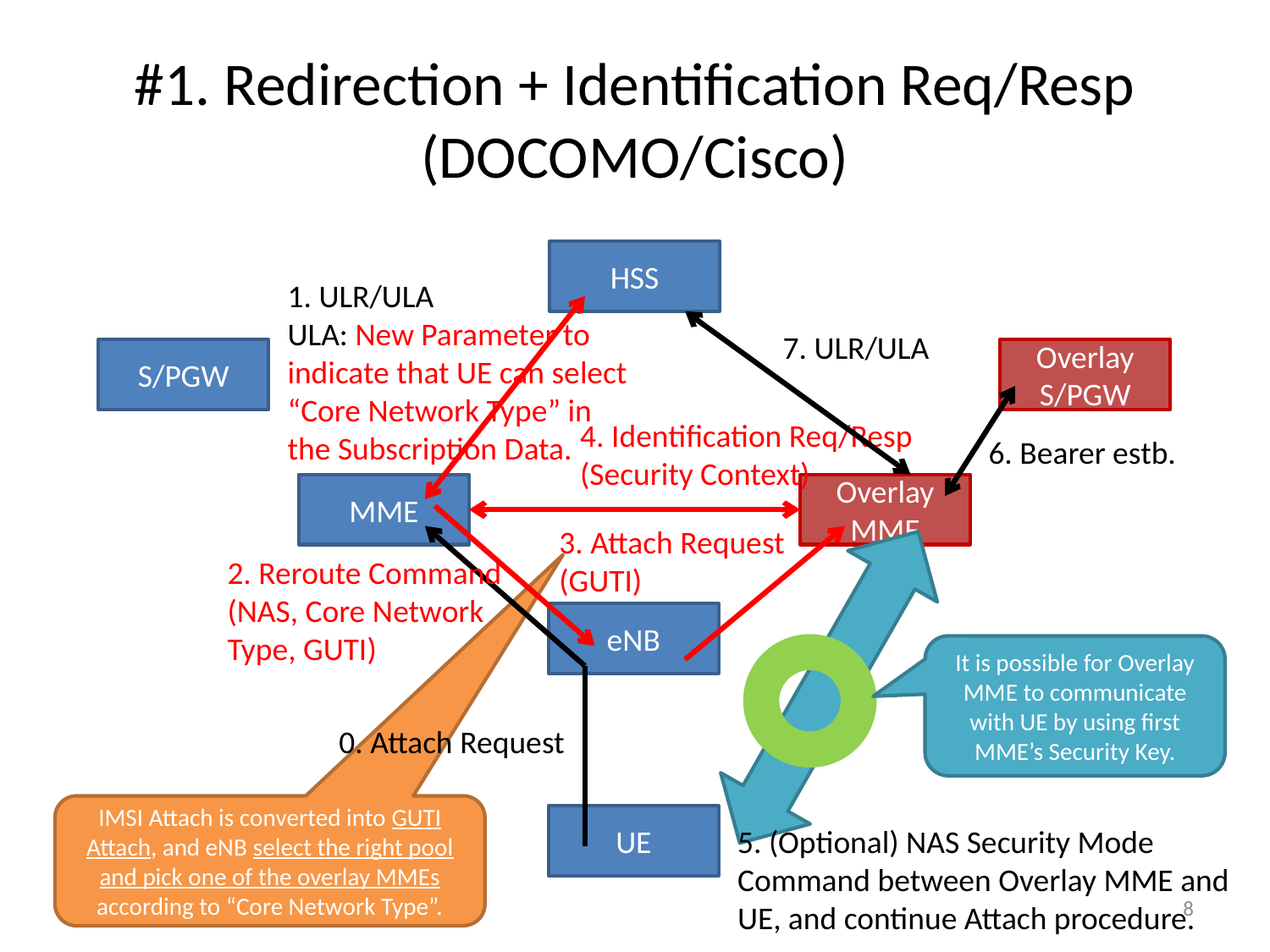

# #1. Redirection + Identification Req/Resp (DOCOMO/Cisco)
HSS
1. ULR/ULA
ULA: New Parameter to
indicate that UE can select “Core Network Type” in the Subscription Data.
7. ULR/ULA
S/PGW
Overlay
S/PGW
4. Identification Req/Resp
(Security Context)
6. Bearer estb.
MME
Overlay
MME

3. Attach Request
(GUTI)
2. Reroute Command
(NAS, Core Network Type, GUTI)
eNB

It is possible for Overlay MME to communicate with UE by using first MME’s Security Key.
0. Attach Request
IMSI Attach is converted into GUTI Attach, and eNB select the right pool and pick one of the overlay MMEs according to “Core Network Type”.
UE
5. (Optional) NAS Security Mode Command between Overlay MME and UE, and continue Attach procedure.
8